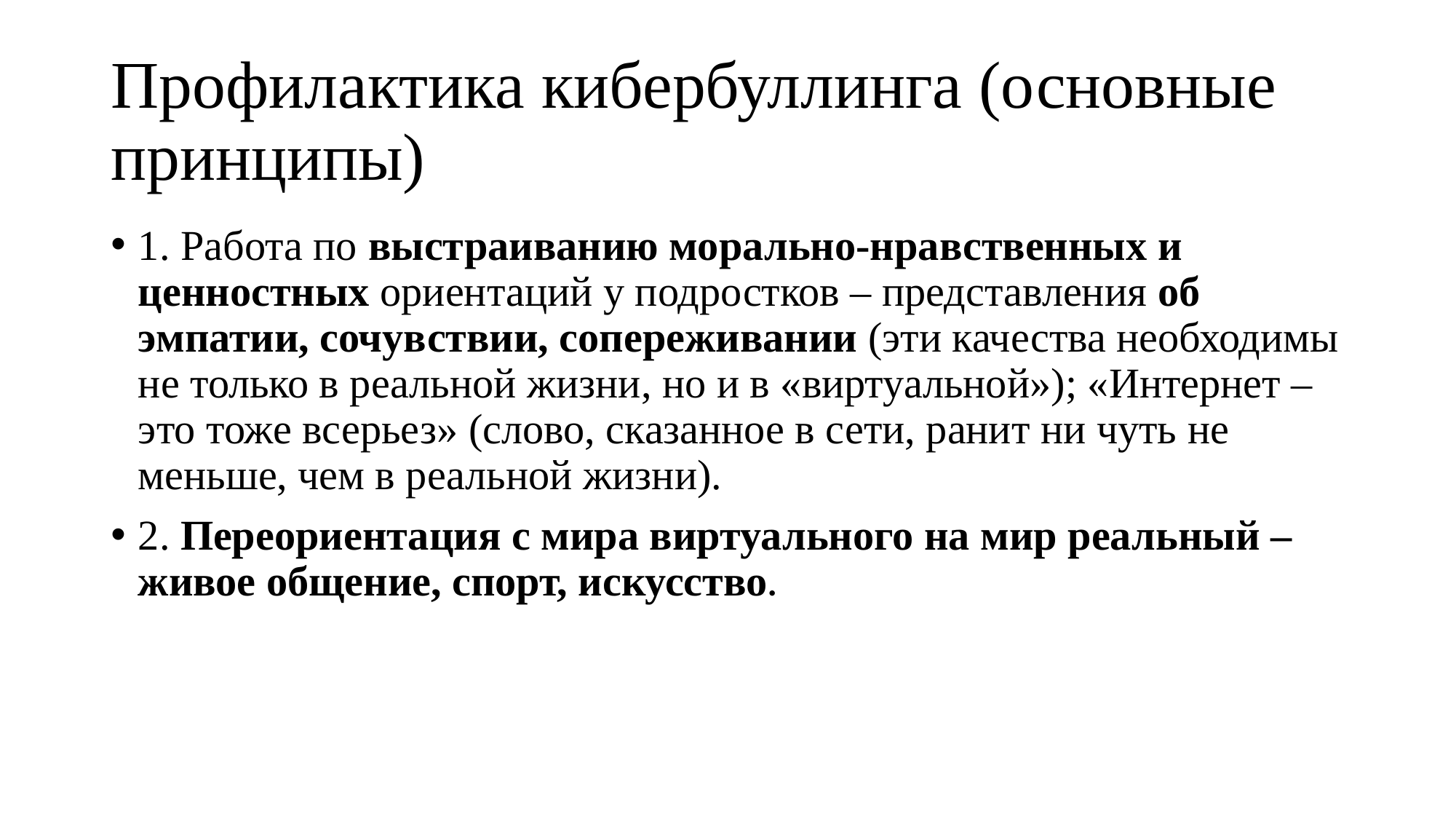

# Профилактика кибербуллинга (основные принципы)
1. Работа по выстраиванию морально-нравственных и ценностных ориентаций у подростков – представления об эмпатии, сочувствии, сопереживании (эти качества необходимы не только в реальной жизни, но и в «виртуальной»); «Интернет – это тоже всерьез» (слово, сказанное в сети, ранит ни чуть не меньше, чем в реальной жизни).
2. Переориентация с мира виртуального на мир реальный – живое общение, спорт, искусство.